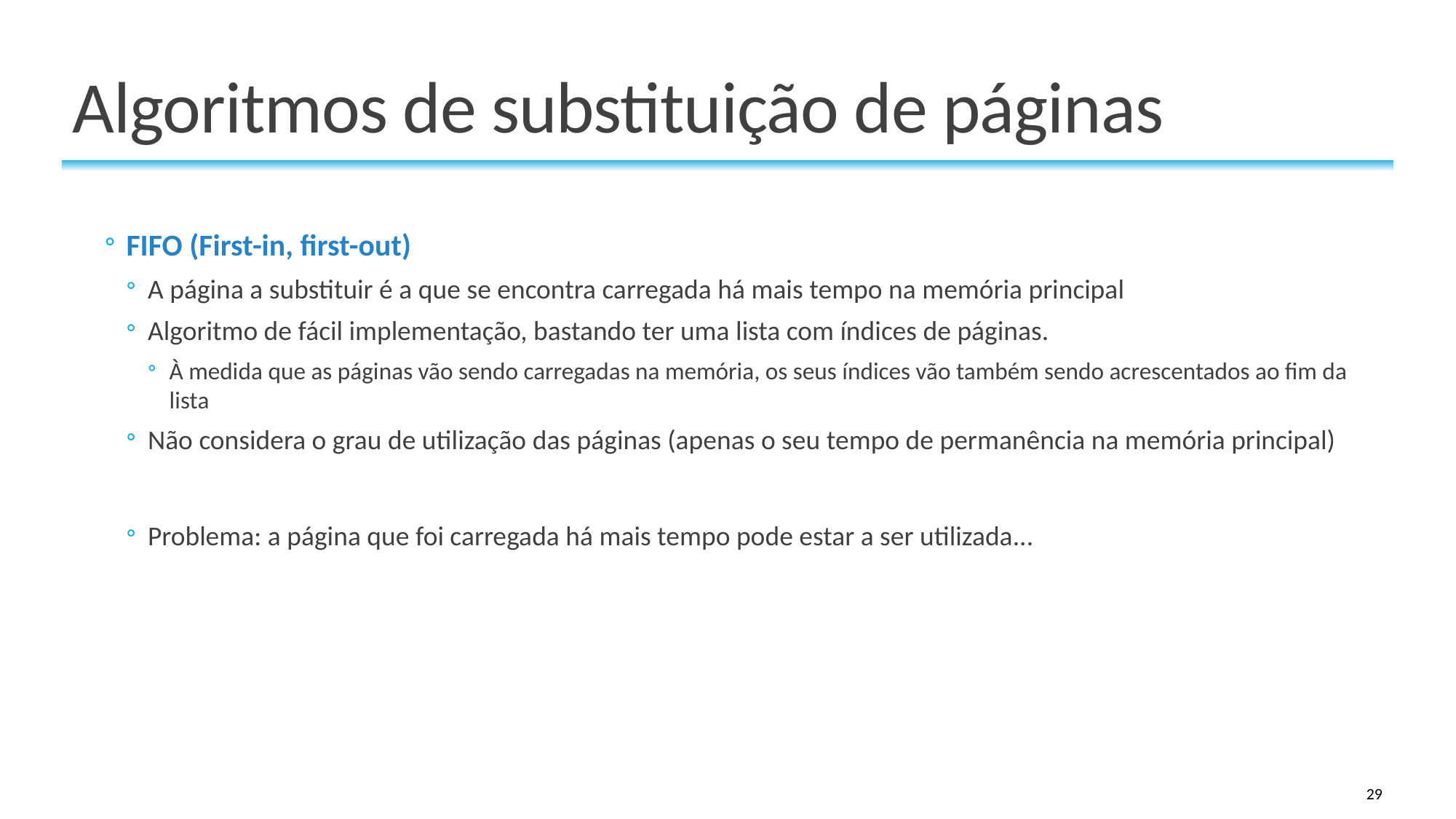

# Algoritmos de substituição de páginas
FIFO (First-in, first-out)
A página a substituir é a que se encontra carregada há mais tempo na memória principal
Algoritmo de fácil implementação, bastando ter uma lista com índices de páginas.
À medida que as páginas vão sendo carregadas na memória, os seus índices vão também sendo acrescentados ao fim da lista
Não considera o grau de utilização das páginas (apenas o seu tempo de permanência na memória principal)

Problema: a página que foi carregada há mais tempo pode estar a ser utilizada...
29